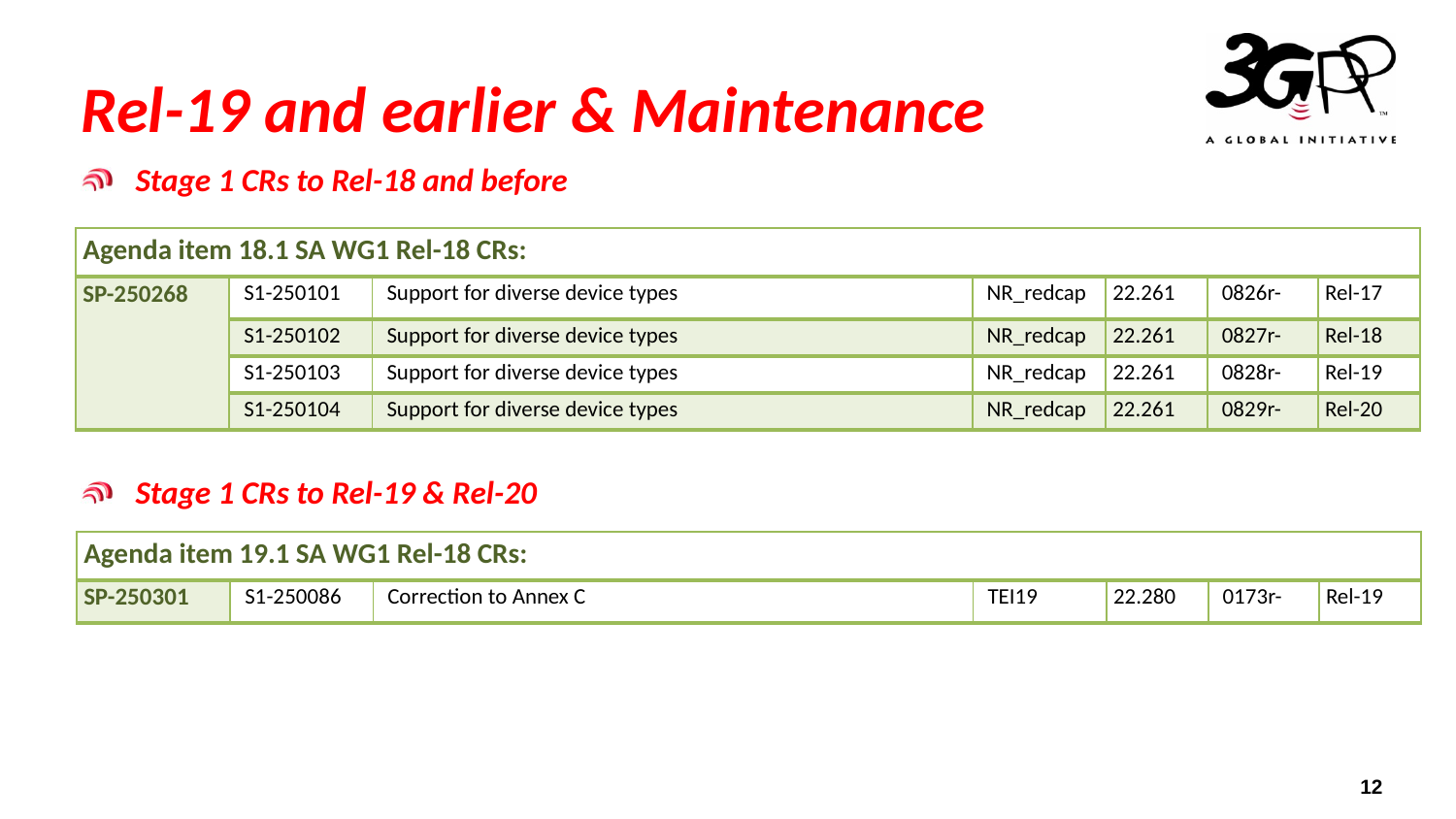

Rel-19 and earlier & Maintenance
Stage 1 CRs to Rel-18 and before
| Agenda item 18.1 SA WG1 Rel-18 CRs: |  |  |  |  |  |  |
| --- | --- | --- | --- | --- | --- | --- |
| SP-250268 | S1-250101 | Support for diverse device types | NR\_redcap | 22.261 | 0826r- | Rel-17 |
|  | S1-250102 | Support for diverse device types | NR\_redcap | 22.261 | 0827r- | Rel-18 |
|  | S1-250103 | Support for diverse device types | NR\_redcap | 22.261 | 0828r- | Rel-19 |
|  | S1-250104 | Support for diverse device types | NR\_redcap | 22.261 | 0829r- | Rel-20 |
Stage 1 CRs to Rel-19 & Rel-20
| Agenda item 19.1 SA WG1 Rel-18 CRs: |  |  |  |  |  |  |
| --- | --- | --- | --- | --- | --- | --- |
| SP-250301 | S1-250086 | Correction to Annex C | TEI19 | 22.280 | 0173r- | Rel-19 |